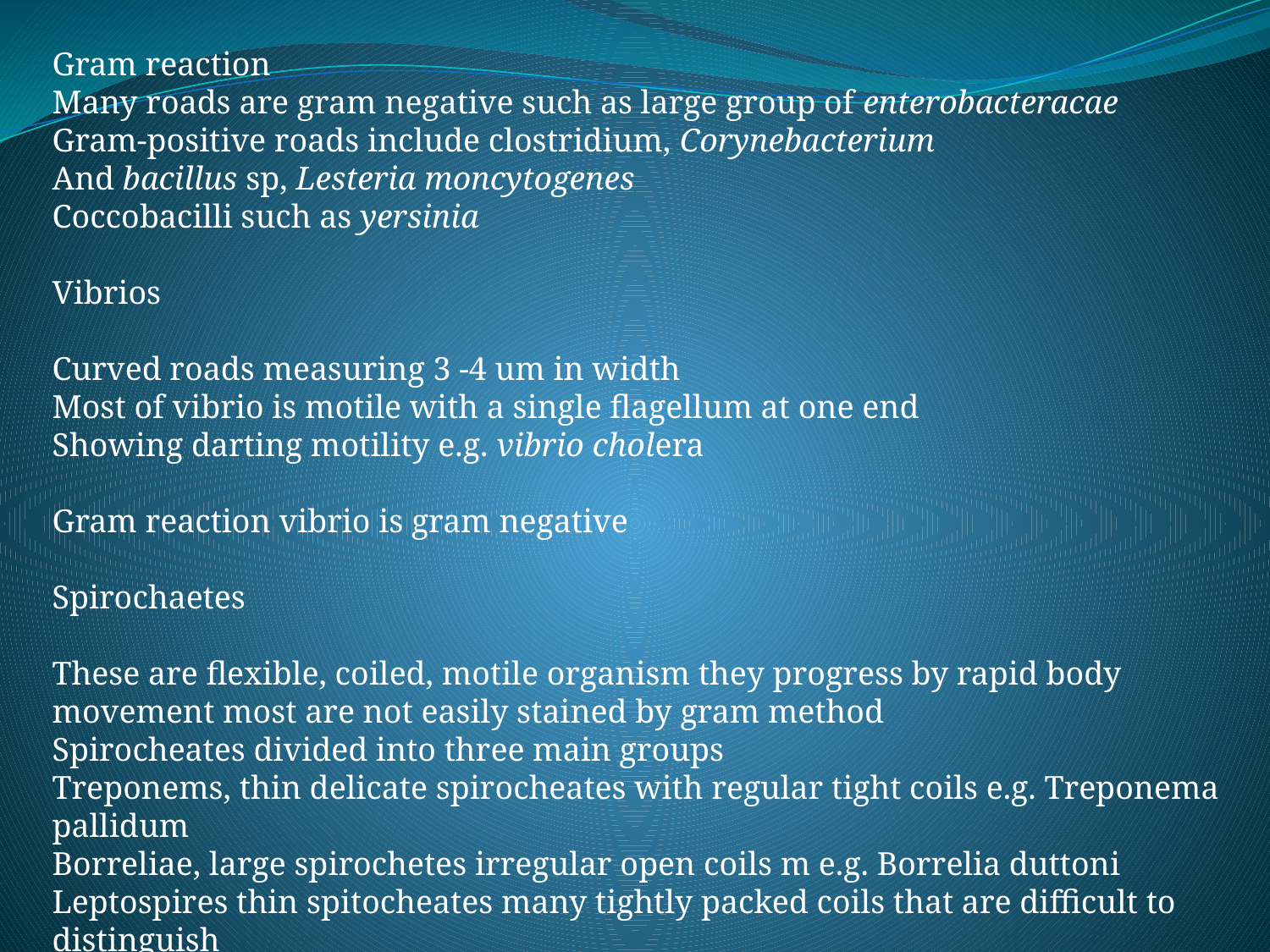

Gram reaction
Many roads are gram negative such as large group of enterobacteracae
Gram-positive roads include clostridium, Corynebacterium
And bacillus sp, Lesteria moncytogenes
Coccobacilli such as yersinia

Vibrios

Curved roads measuring 3 -4 um in width
Most of vibrio is motile with a single flagellum at one end
Showing darting motility e.g. vibrio cholera

Gram reaction vibrio is gram negative

Spirochaetes

These are flexible, coiled, motile organism they progress by rapid body movement most are not easily stained by gram method
Spirocheates divided into three main groups
Treponems, thin delicate spirocheates with regular tight coils e.g. Treponema pallidum
Borreliae, large spirochetes irregular open coils m e.g. Borrelia duttoni
Leptospires thin spitocheates many tightly packed coils that are difficult to distinguish